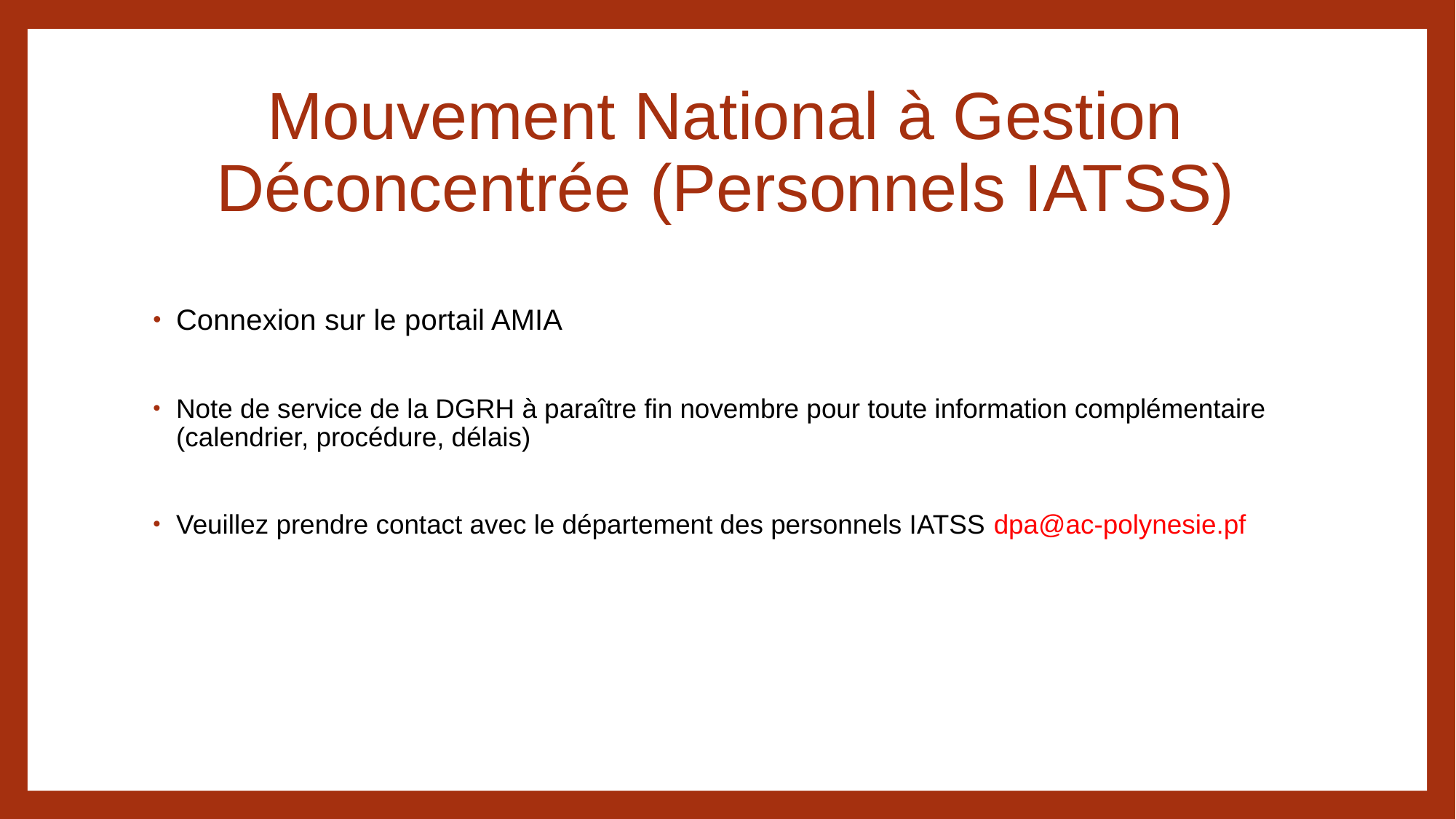

# Mouvement National à Gestion Déconcentrée (Personnels IATSS)
Connexion sur le portail AMIA

Note de service de la DGRH à paraître fin novembre pour toute information complémentaire (calendrier, procédure, délais)

Veuillez prendre contact avec le département des personnels IATSS dpa@ac-polynesie.pf